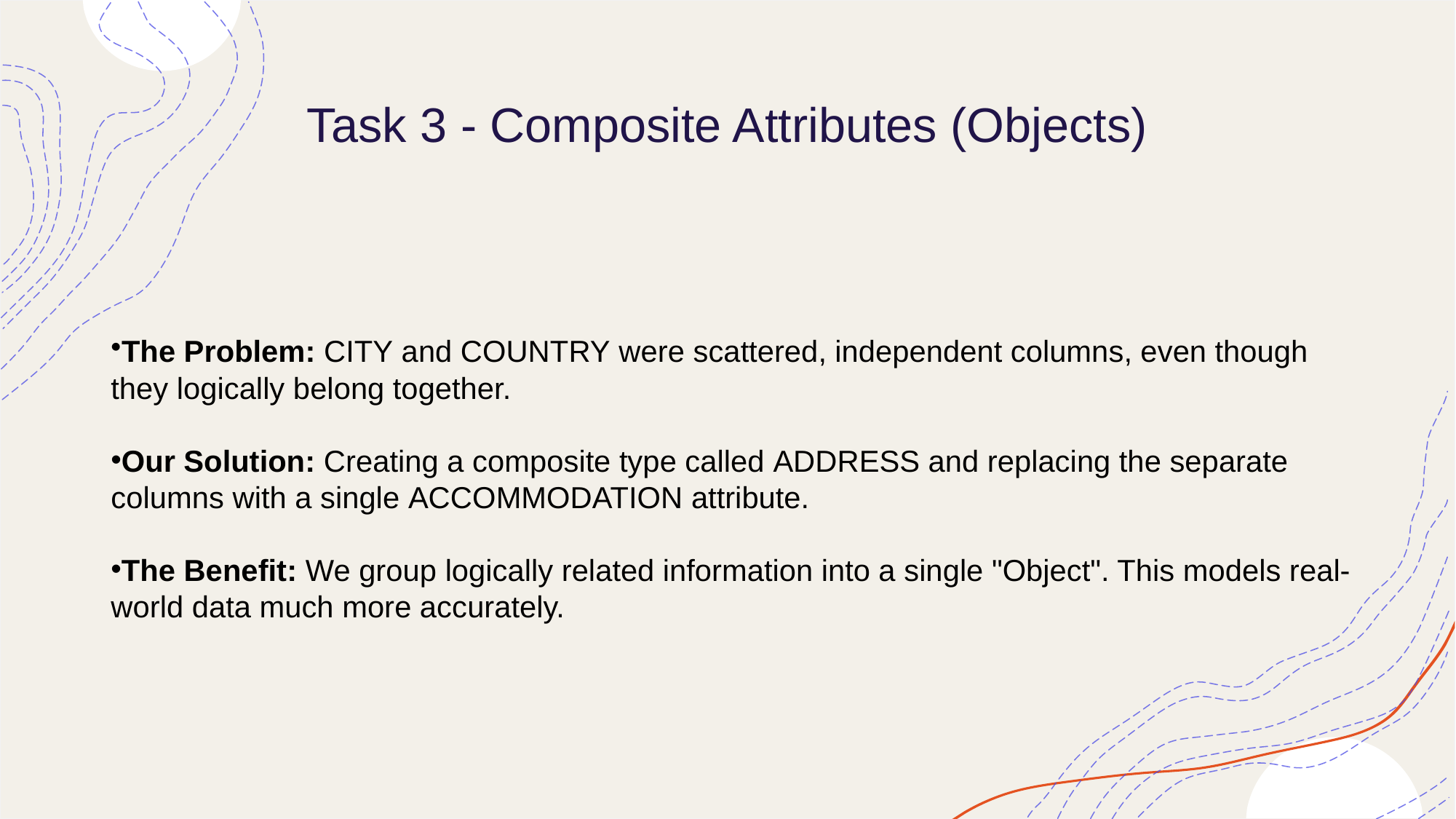

# Task 3 - Composite Attributes (Objects)
The Problem: CITY and COUNTRY were scattered, independent columns, even though they logically belong together.

Our Solution: Creating a composite type called ADDRESS and replacing the separate columns with a single ACCOMMODATION attribute.

The Benefit: We group logically related information into a single "Object". This models real-world data much more accurately.